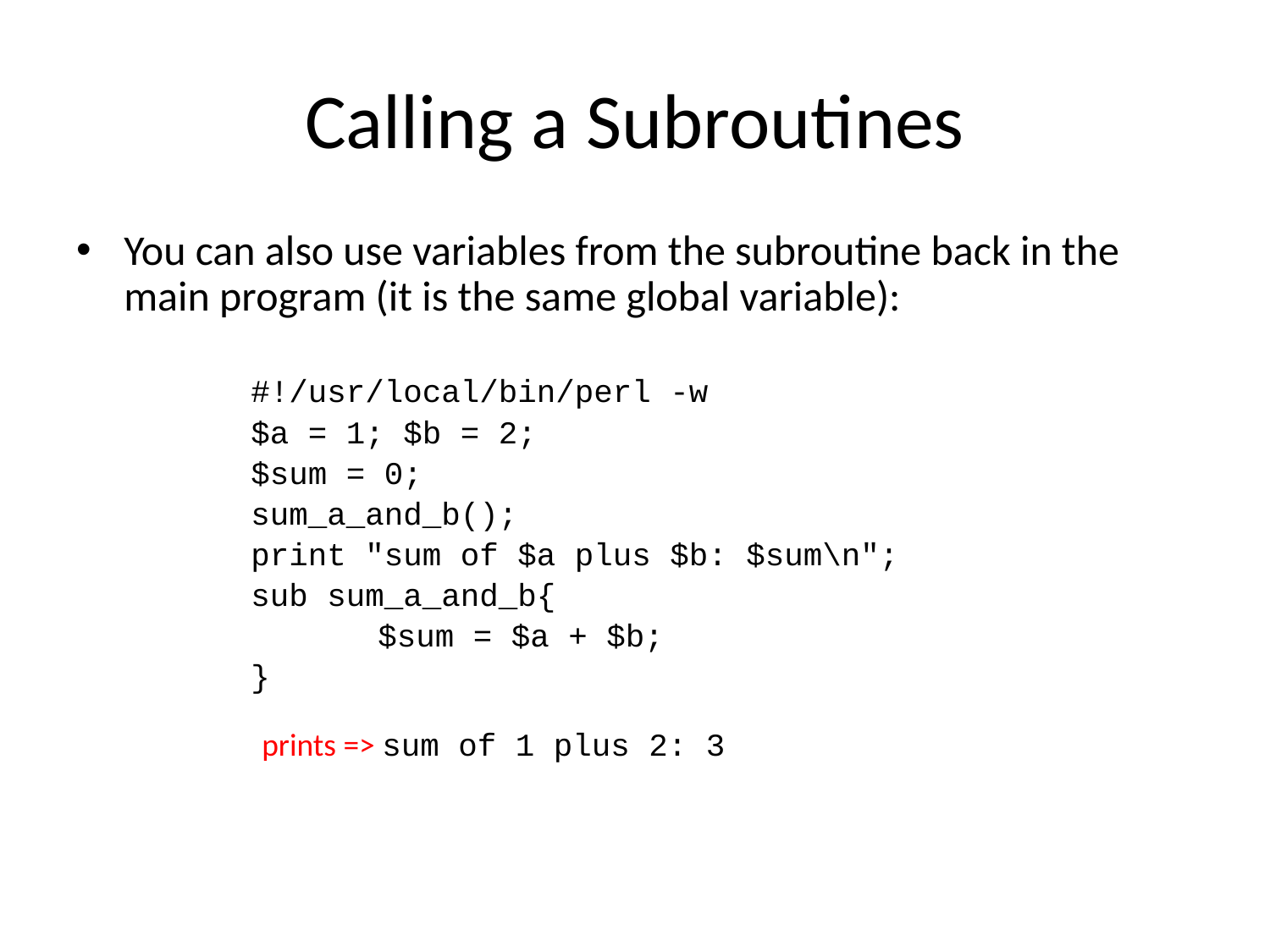

# Calling a Subroutines
You can also use variables from the subroutine back in the main program (it is the same global variable):

		#!/usr/local/bin/perl -w
		$a = 1; $b = 2;
		$sum = 0;
		sum_a_and_b();
		print "sum of $a plus $b: $sum\n";
		sub sum_a_and_b{
			$sum = $a + $b;
		}

		prints => sum of 1 plus 2: 3